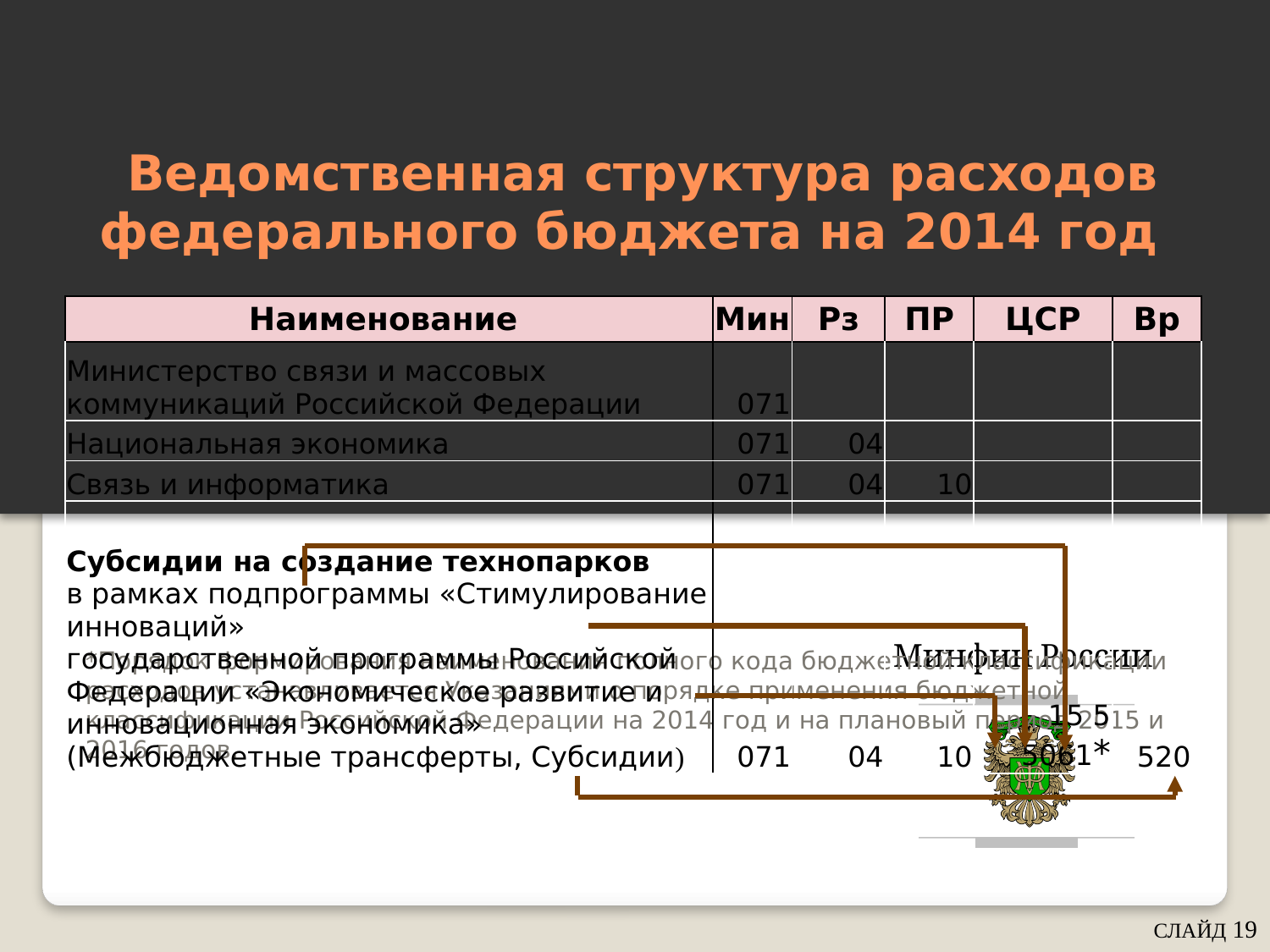

# Ведомственная структура расходов федерального бюджета на 2014 год

*Порядок формирования наименования полного кода бюджетной классификации расходов устанавливается Указаниями о порядке применения бюджетной классификации Российской Федерации на 2014 год и на плановый период 2015 и 2016 годов.
| Наименование | Мин | Рз | ПР | ЦСР | Вр |
| --- | --- | --- | --- | --- | --- |
| Министерство связи и массовых коммуникаций Российской Федерации | 071 |  |  |  |  |
| Национальная экономика | 071 | 04 |  |  |  |
| Связь и информатика | 071 | 04 | 10 |  |  |
| Субсидии на создание технопарков в рамках подпрограммы «Стимулирование инноваций» государственной программы Российской Федерации «Экономическое развитие и инновационная экономика» (Межбюджетные трансферты, Субсидии) | 071 | 04 | 10 | 15 5 5061\* | 520 |
СЛАЙД 19